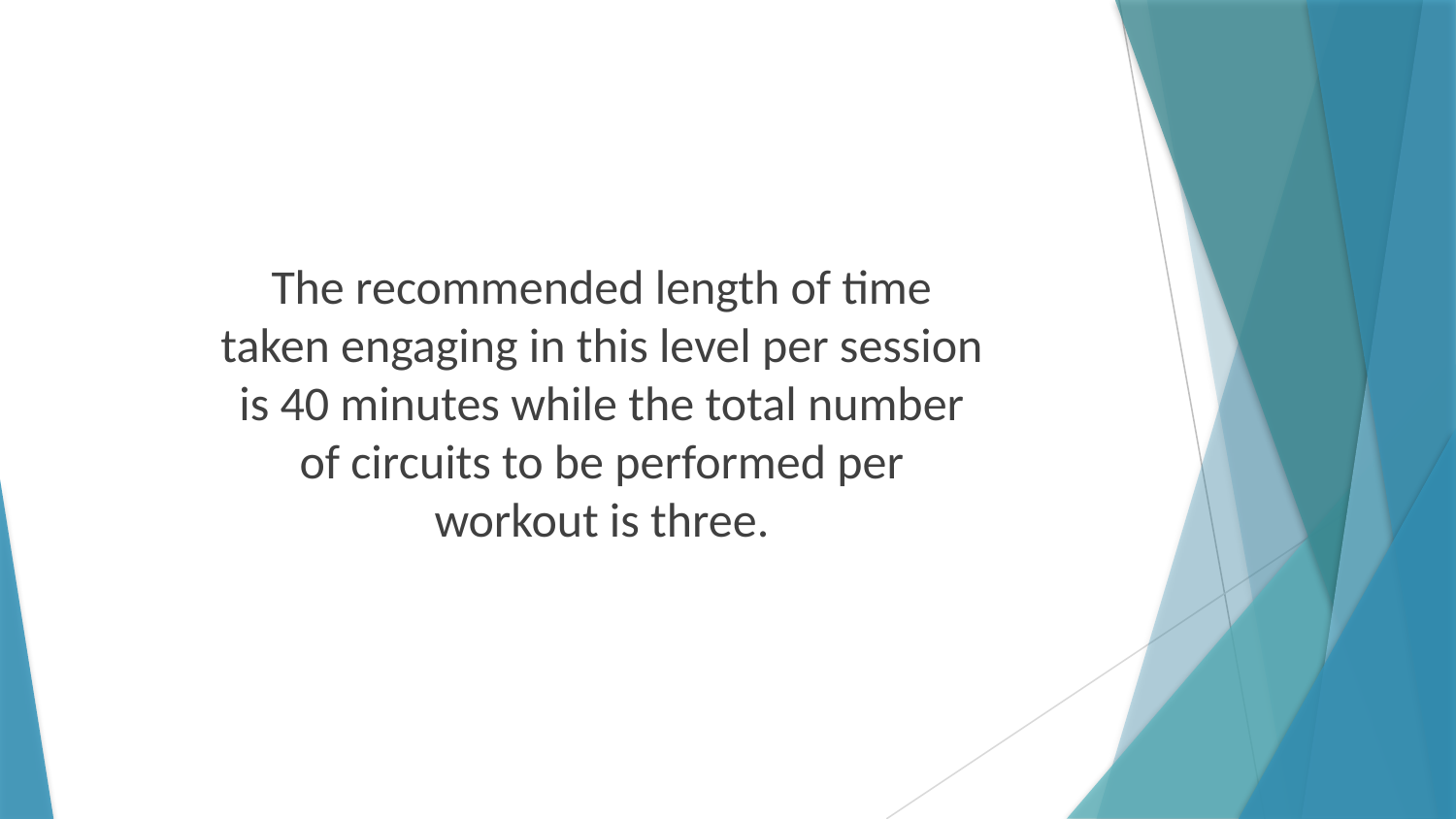

The recommended length of time taken engaging in this level per session is 40 minutes while the total number of circuits to be performed per workout is three.